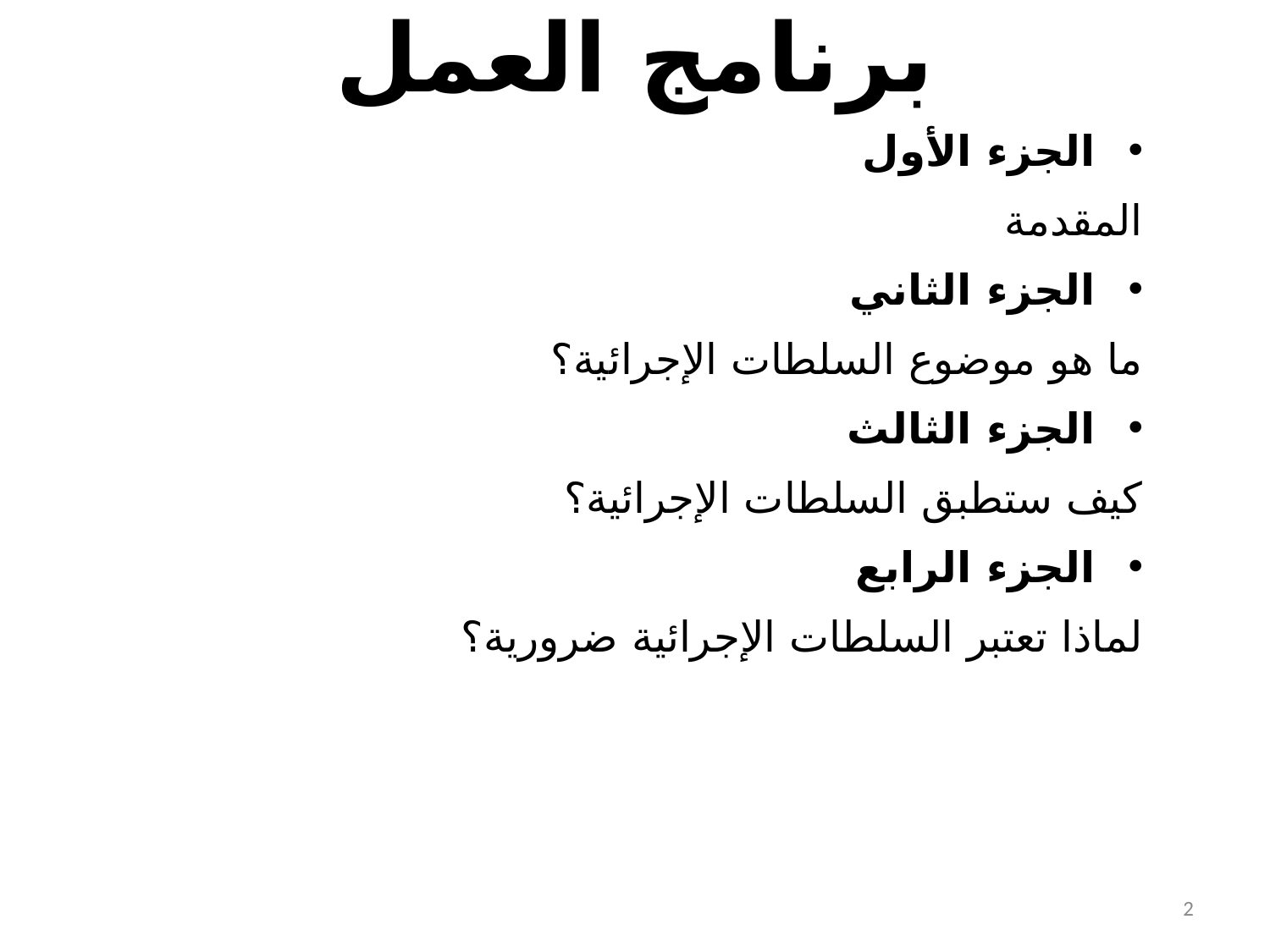

# برنامج العمل
الجزء الأول
	المقدمة
الجزء الثاني
	ما هو موضوع السلطات الإجرائية؟
الجزء الثالث
	كيف ستطبق السلطات الإجرائية؟
الجزء الرابع
	لماذا تعتبر السلطات الإجرائية ضرورية؟
2